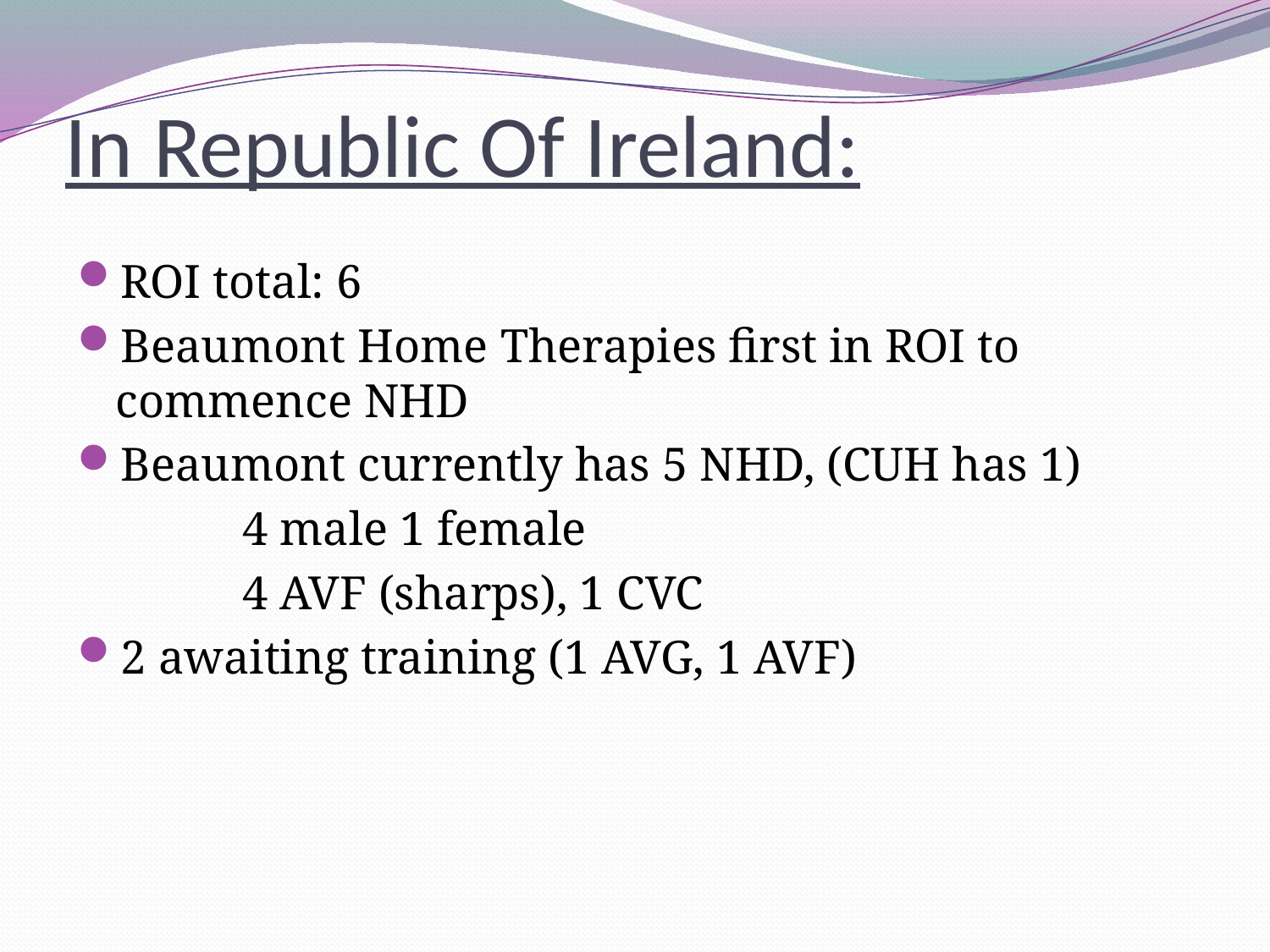

# In Republic Of Ireland:
ROI total: 6
Beaumont Home Therapies first in ROI to commence NHD
Beaumont currently has 5 NHD, (CUH has 1)
		4 male 1 female
		4 AVF (sharps), 1 CVC
2 awaiting training (1 AVG, 1 AVF)